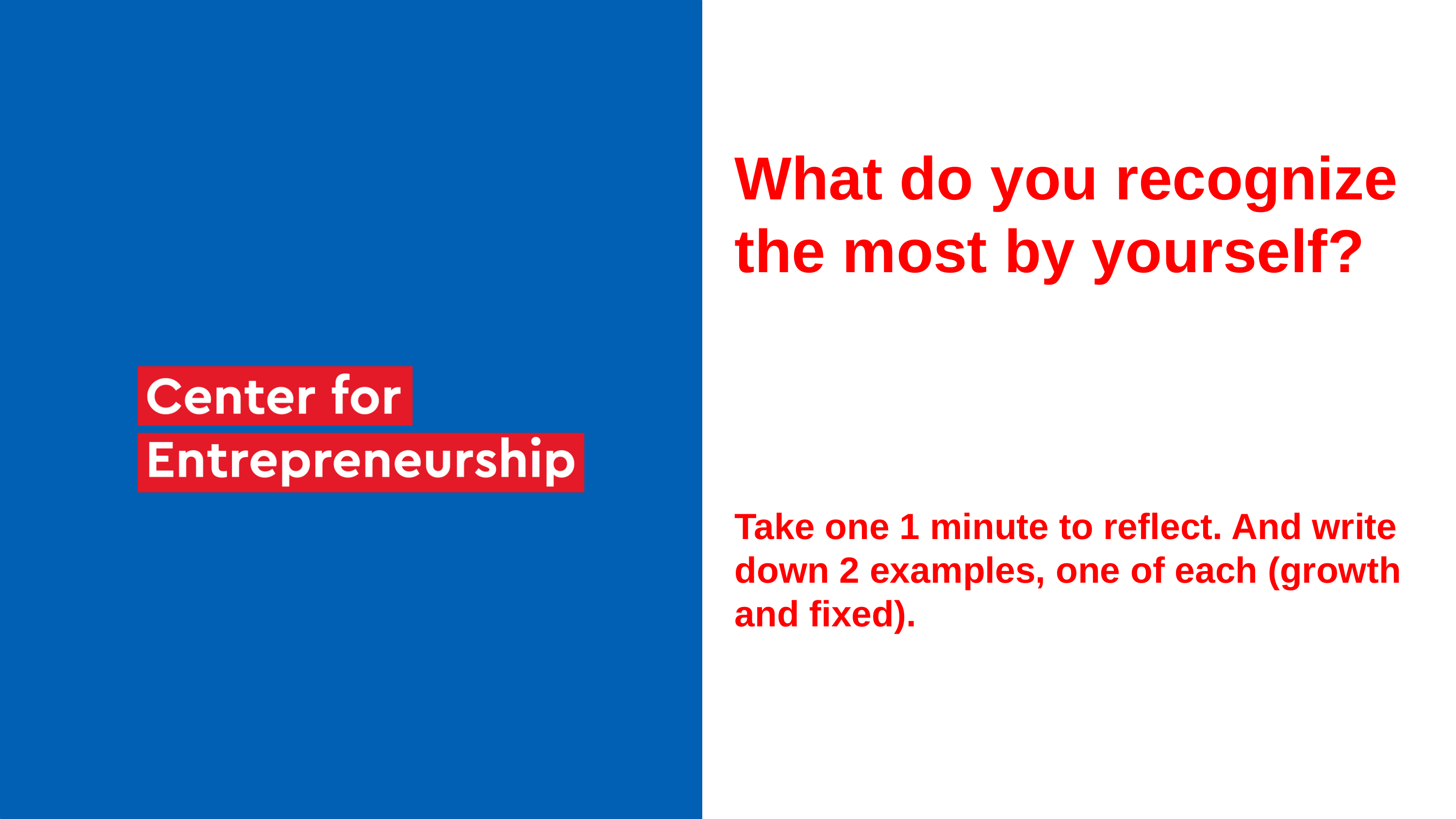

What do you recognize the most by yourself?

Take one 1 minute to reflect. And write down 2 examples, one of each (growth and fixed).